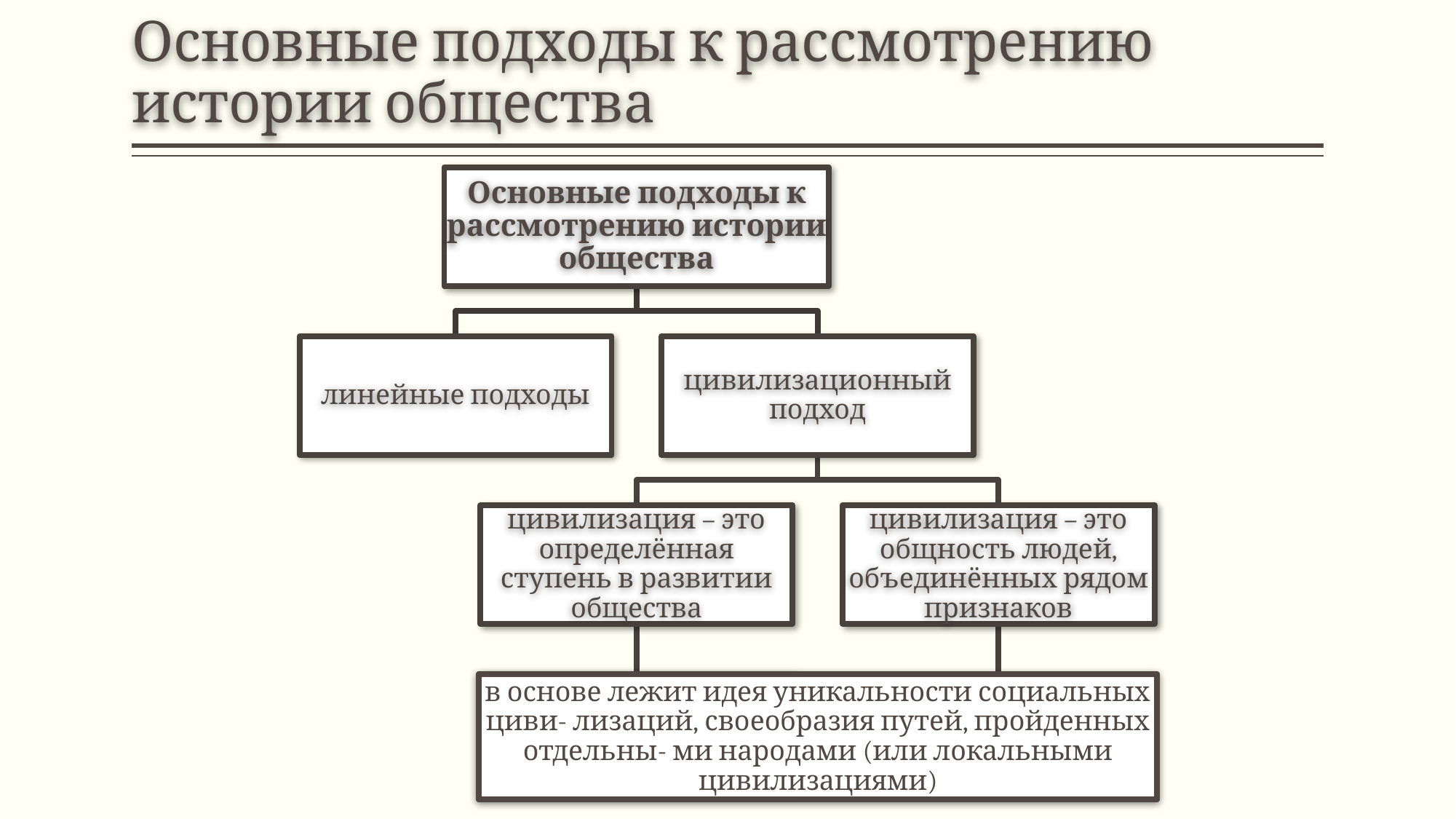

# Основные подходы к рассмотрению истории общества

Основные подходы к рассмотрению истории общества

линейные подходы

цивилизационный подход

цивилизация – это определённая ступень в развитии общества

цивилизация – это общность людей, объединённых рядом признаков

в основе лежит идея уникальности социальных циви- лизаций, своеобразия путей, пройденных отдельны- ми народами (или локальными цивилизациями)